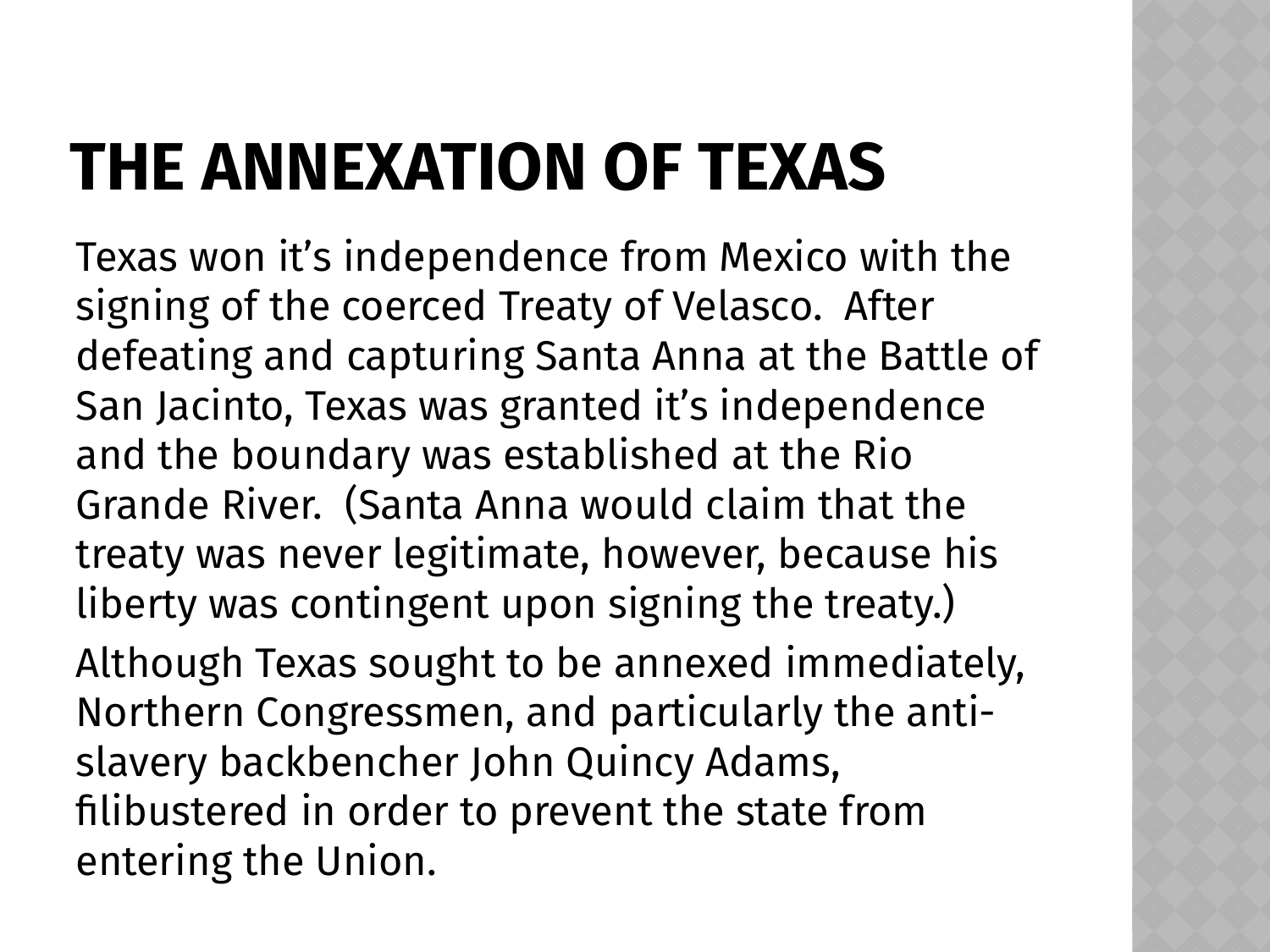

# The Annexation of Texas
Texas won it’s independence from Mexico with the signing of the coerced Treaty of Velasco.  After defeating and capturing Santa Anna at the Battle of San Jacinto, Texas was granted it’s independence and the boundary was established at the Rio Grande River.  (Santa Anna would claim that the treaty was never legitimate, however, because his liberty was contingent upon signing the treaty.)
Although Texas sought to be annexed immediately, Northern Congressmen, and particularly the anti-slavery backbencher John Quincy Adams, filibustered in order to prevent the state from entering the Union.